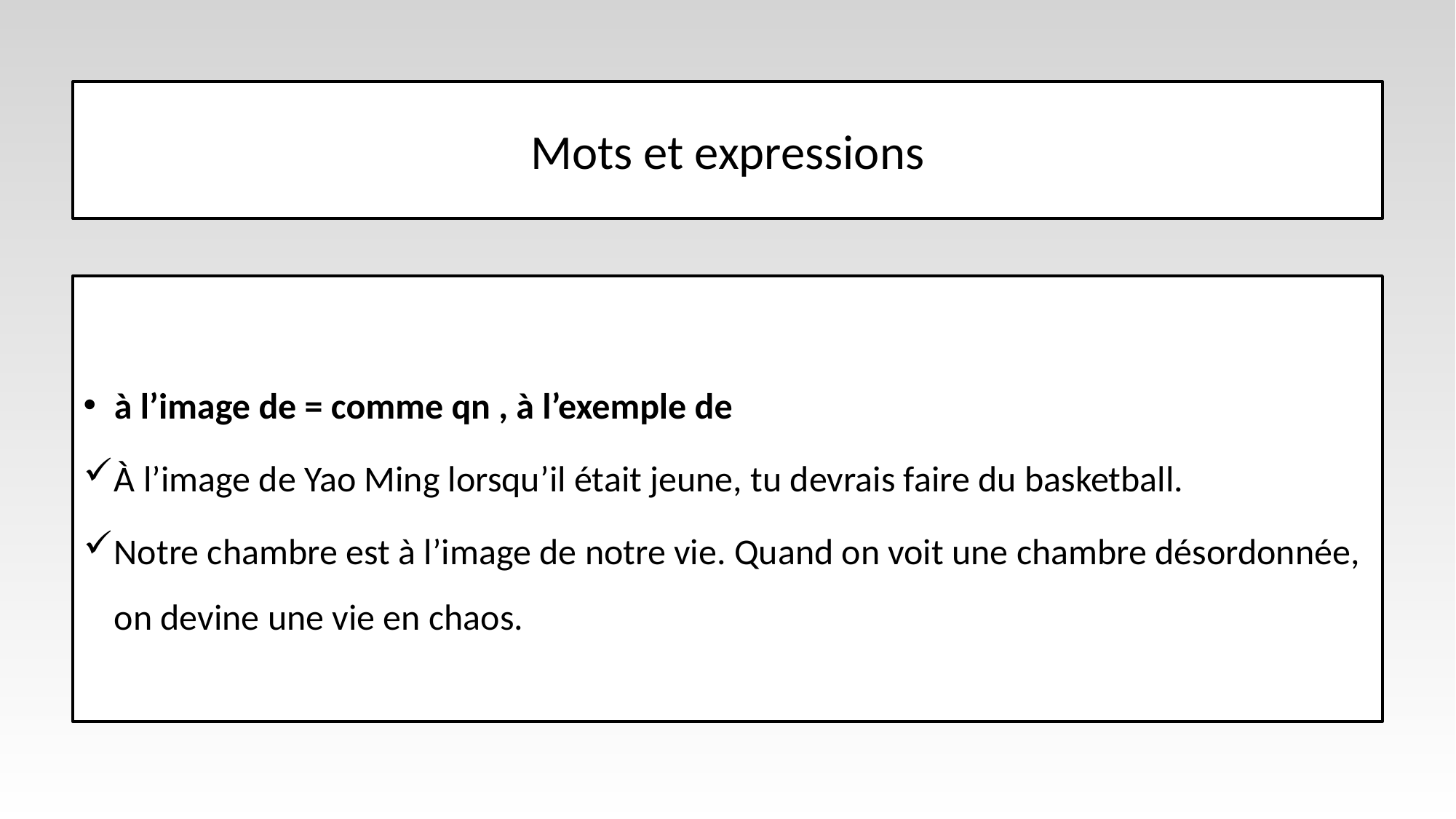

# Mots et expressions
à l’image de = comme qn , à l’exemple de
À l’image de Yao Ming lorsqu’il était jeune, tu devrais faire du basketball.
Notre chambre est à l’image de notre vie. Quand on voit une chambre désordonnée, on devine une vie en chaos.